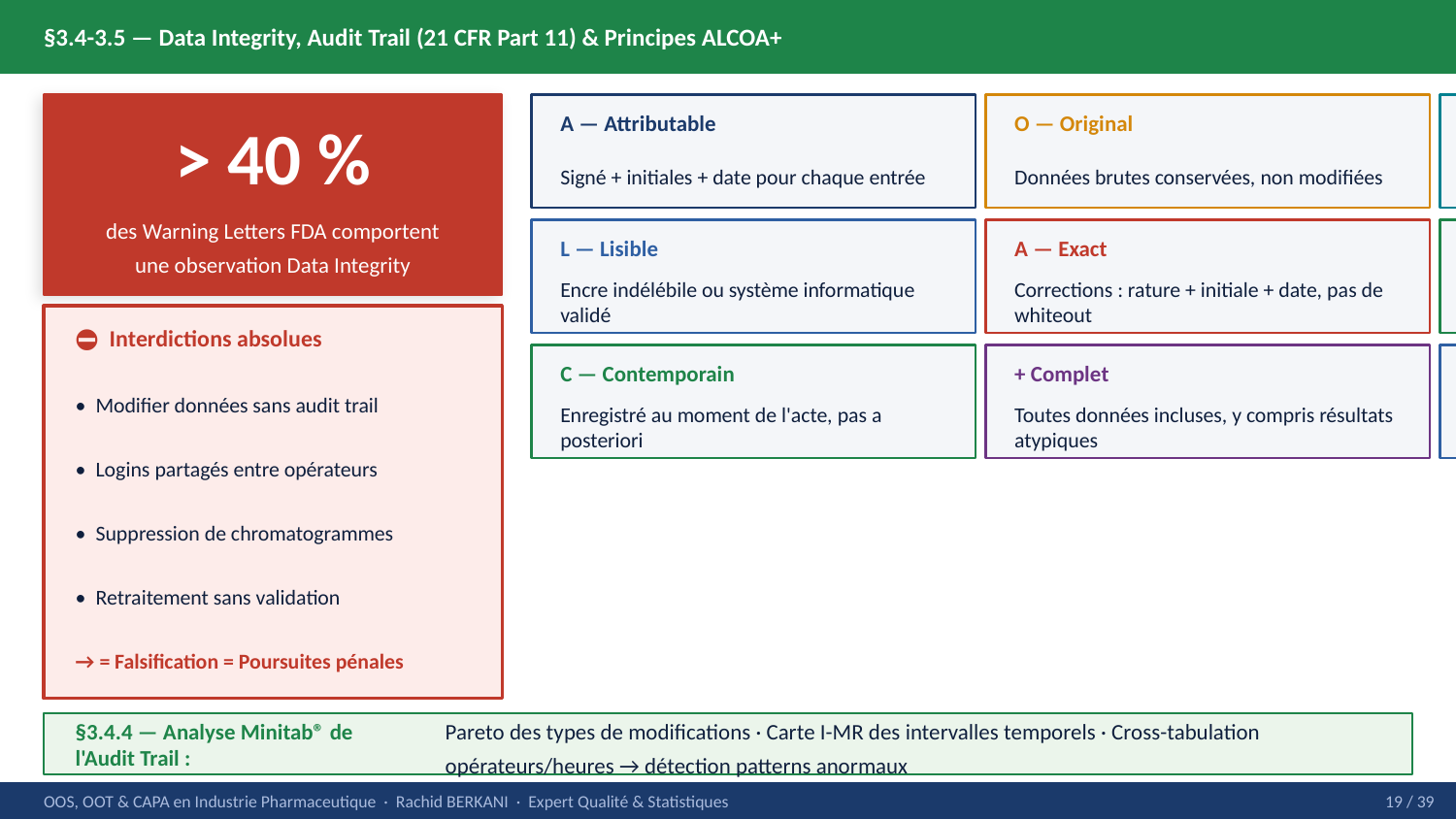

§3.4-3.5 — Data Integrity, Audit Trail (21 CFR Part 11) & Principes ALCOA+

> 40 %
A — Attributable
O — Original
+ Cohérent
Signé + initiales + date pour chaque entrée
Données brutes conservées, non modifiées
Cross-check cahier labo ↔ système informatique
des Warning Letters FDA comportent
une observation Data Integrity

L — Lisible
A — Exact
+ Enduring
Encre indélébile ou système informatique validé
Corrections : rature + initiale + date, pas de whiteout
Support pérenne, non altérable dans le temps

⛔  Interdictions absolues

C — Contemporain
+ Complet
+ Available
•  Modifier données sans audit trail
Enregistré au moment de l'acte, pas a posteriori
Toutes données incluses, y compris résultats atypiques
Accessible lors des inspections et audits
•  Logins partagés entre opérateurs
•  Suppression de chromatogrammes
•  Retraitement sans validation
→ = Falsification = Poursuites pénales

§3.4.4 — Analyse Minitab® de l'Audit Trail :
Pareto des types de modifications · Carte I-MR des intervalles temporels · Cross-tabulation opérateurs/heures → détection patterns anormaux

OOS, OOT & CAPA en Industrie Pharmaceutique  ·  Rachid BERKANI  ·  Expert Qualité & Statistiques
19 / 39